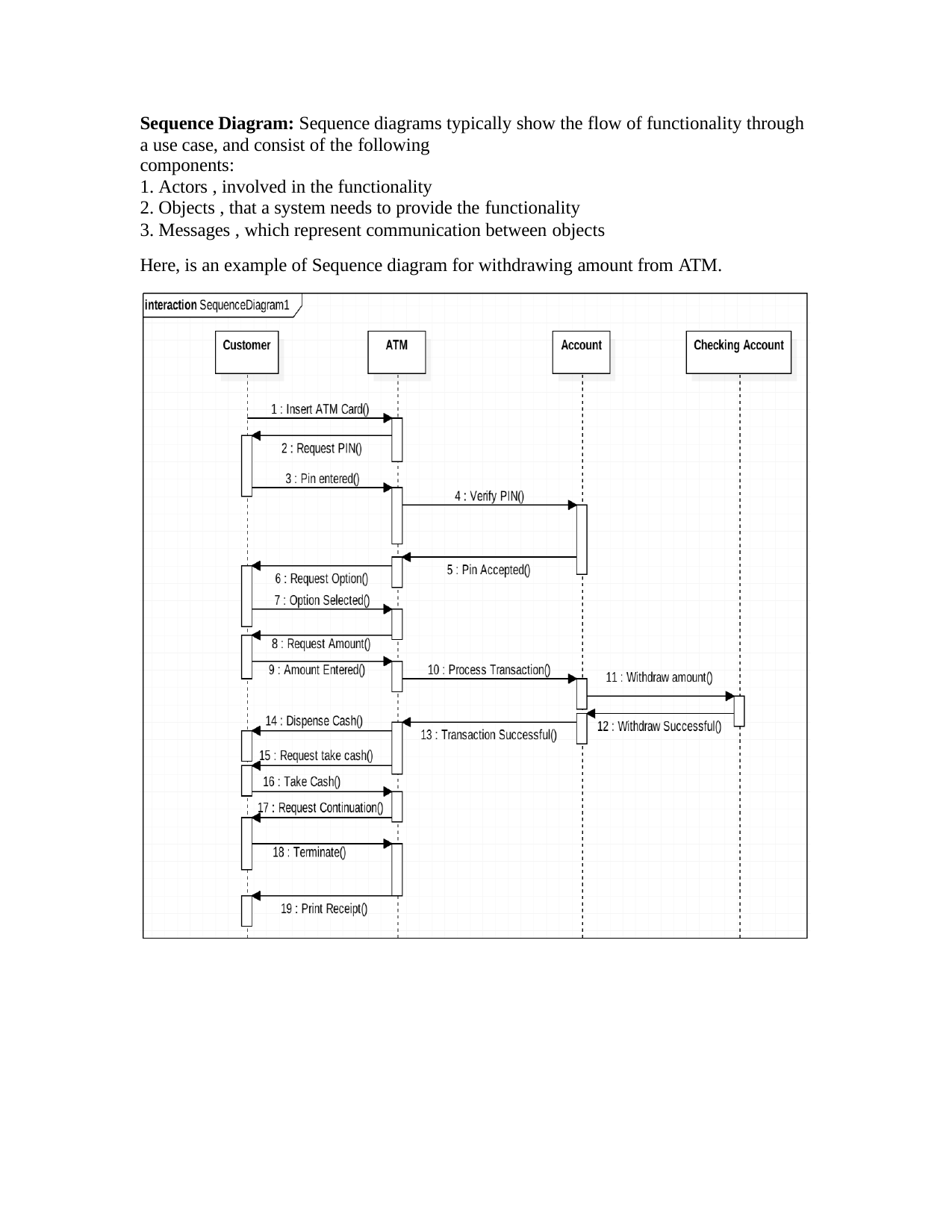

Sequence Diagram: Sequence diagrams typically show the flow of functionality through  a use case, and consist of the following
components:
Actors , involved in the functionality
Objects , that a system needs to provide the functionality
Messages , which represent communication between objects
Here, is an example of Sequence diagram for withdrawing amount from ATM.